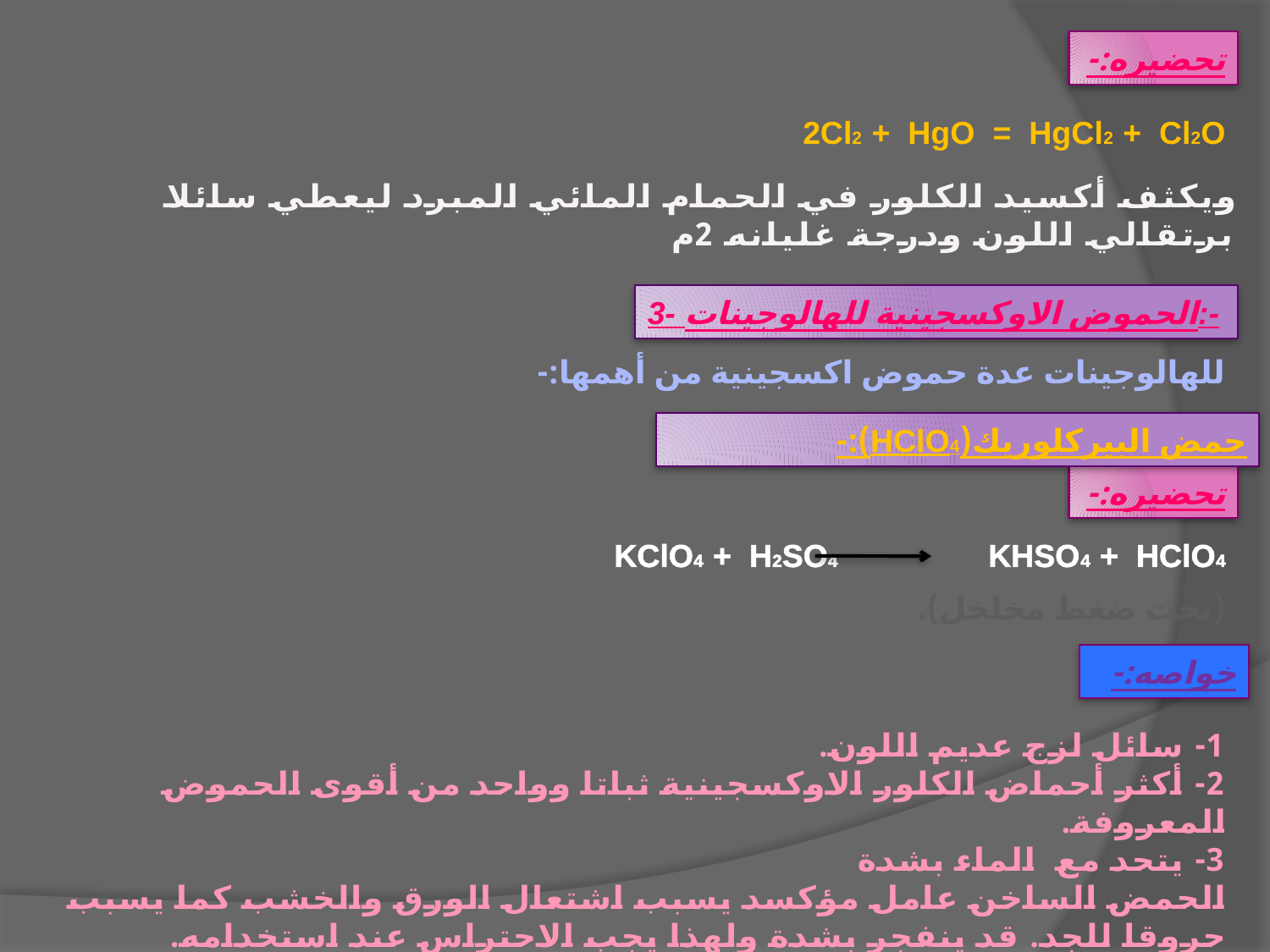

تحضيره:-
2Cl2  +  HgO  =  HgCl2  +  Cl2O
ويكثف أكسيد الكلور في الحمام المائي المبرد ليعطي سائلا برتقالي اللون ودرجة غليانه 2م
3- الحموض الاوكسجينية للهالوجينات:-
للهالوجينات عدة حموض اكسجينية من أهمها:-

حمض البيركلوريك(HClO4):-
تحضيره:-
KClO4  +  H2SO4                 KHSO4  +  HClO4
(تحت ضغط مخلخل).
خواصه:-
1- سائل لزج عديم اللون.
2- أكثر أحماض الكلور الاوكسجينية ثباتا وواحد من أقوى الحموض المعروفة.
3- يتحد مع  الماء بشدة
الحمض الساخن عامل مؤكسد يسبب اشتعال الورق والخشب كما يسبب حروقا للجد. قد ينفجر بشدة ولهذا يجب الاحتراس عند استخدامه.